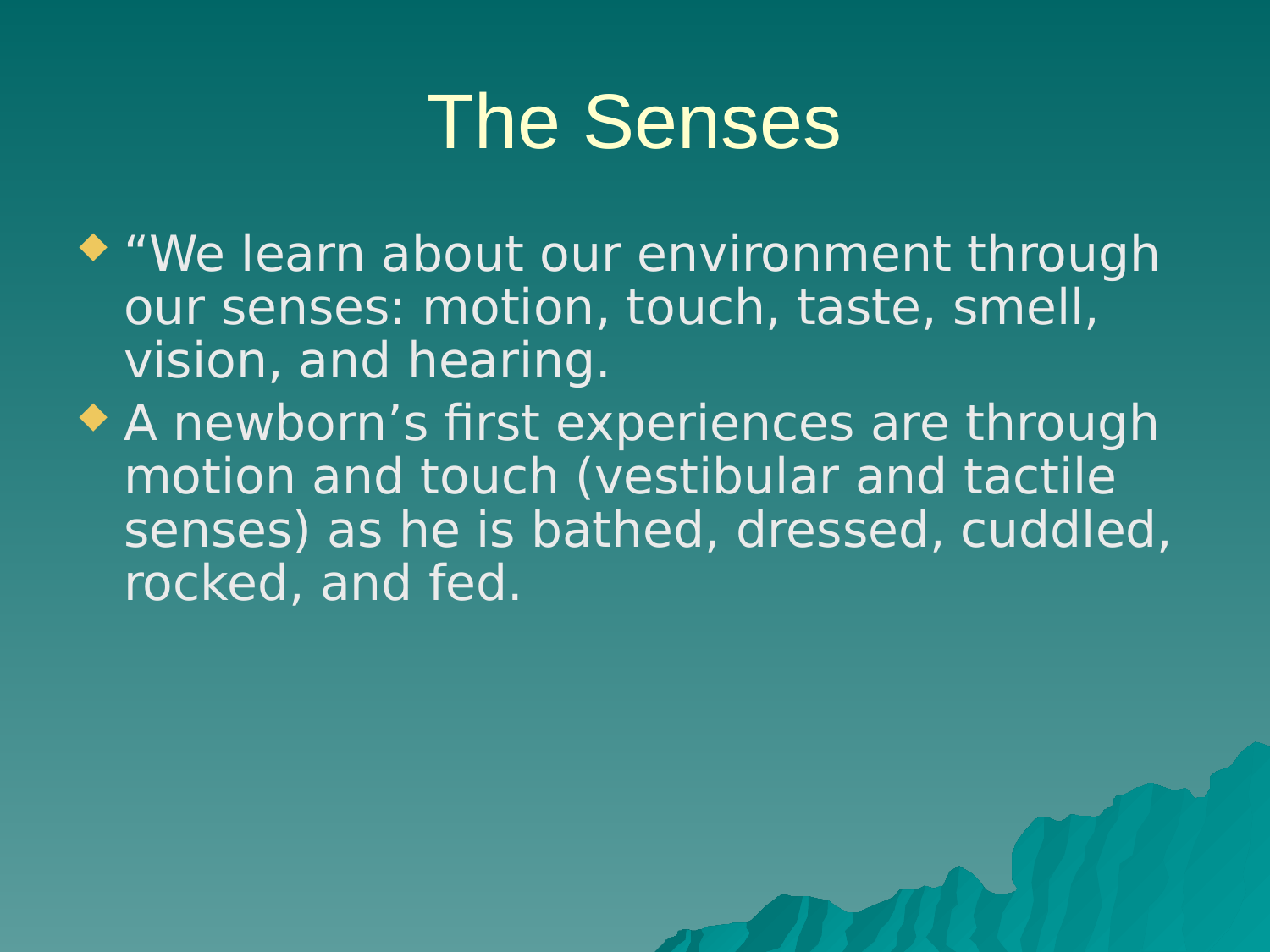

# The Senses
“We learn about our environment through our senses: motion, touch, taste, smell, vision, and hearing.
A newborn’s first experiences are through motion and touch (vestibular and tactile senses) as he is bathed, dressed, cuddled, rocked, and fed.